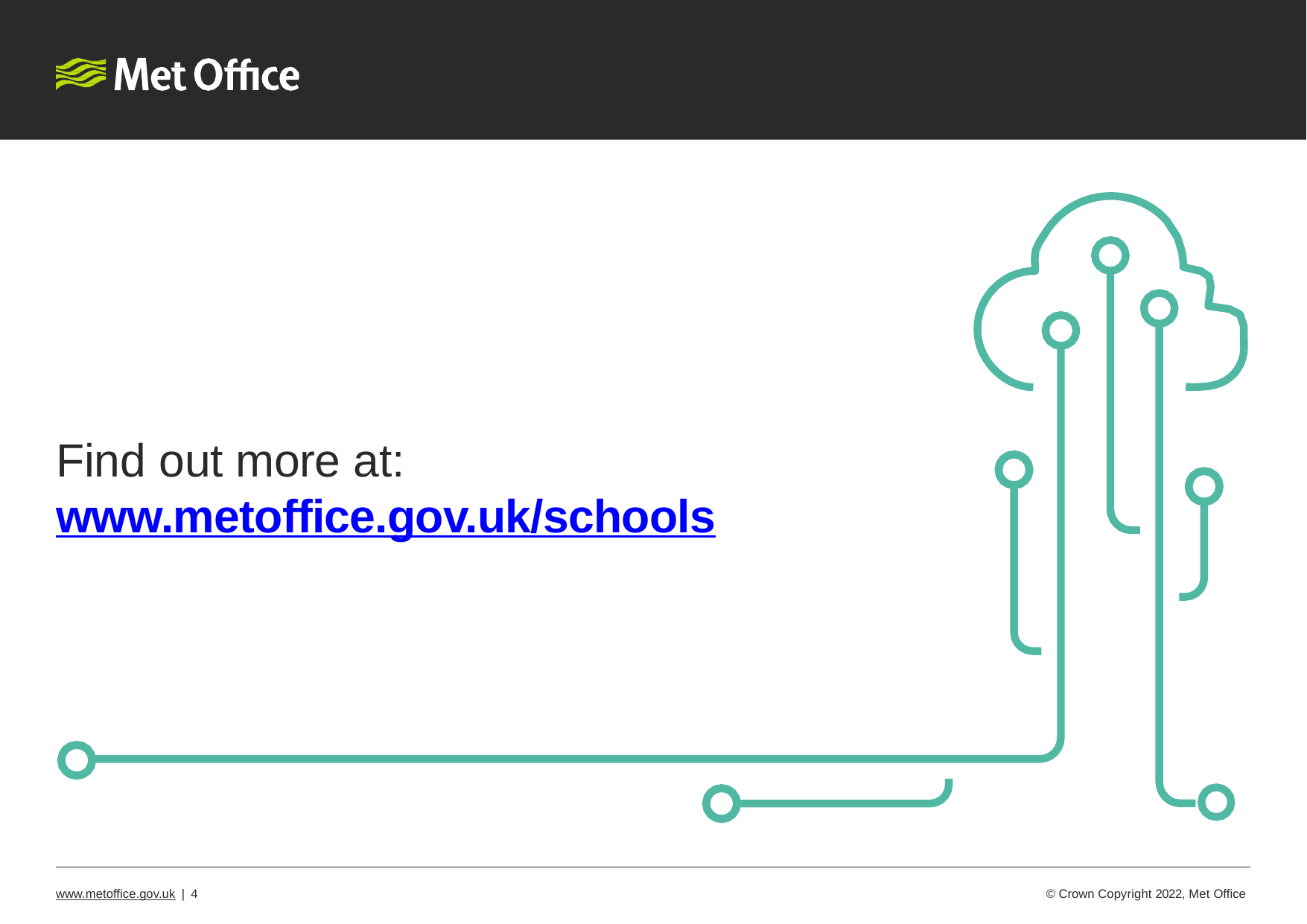

Find out more at:
www.metoffice.gov.uk/schools
www.metoffice.gov.uk | 4
© Crown Copyright 2022, Met Office